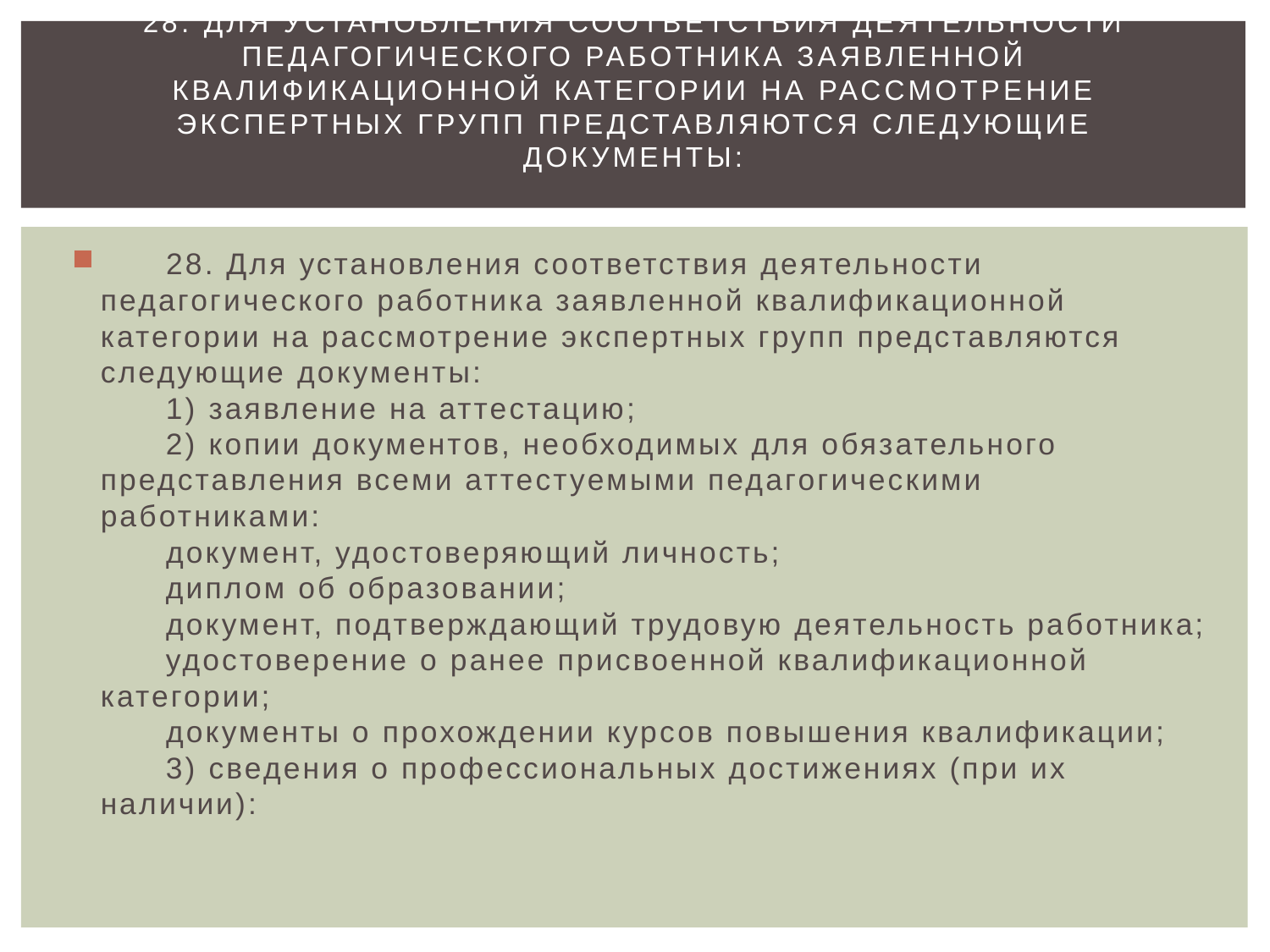

# 28. Для установления соответствия деятельности педагогического работника заявленной квалификационной категории на рассмотрение экспертных групп представляются следующие документы:
      28. Для установления соответствия деятельности педагогического работника заявленной квалификационной категории на рассмотрение экспертных групп представляются следующие документы:
      1) заявление на аттестацию;
      2) копии документов, необходимых для обязательного представления всеми аттестуемыми педагогическими работниками:
      документ, удостоверяющий личность;
      диплом об образовании;
      документ, подтверждающий трудовую деятельность работника;
      удостоверение о ранее присвоенной квалификационной категории;
      документы о прохождении курсов повышения квалификации;
      3) сведения о профессиональных достижениях (при их наличии):